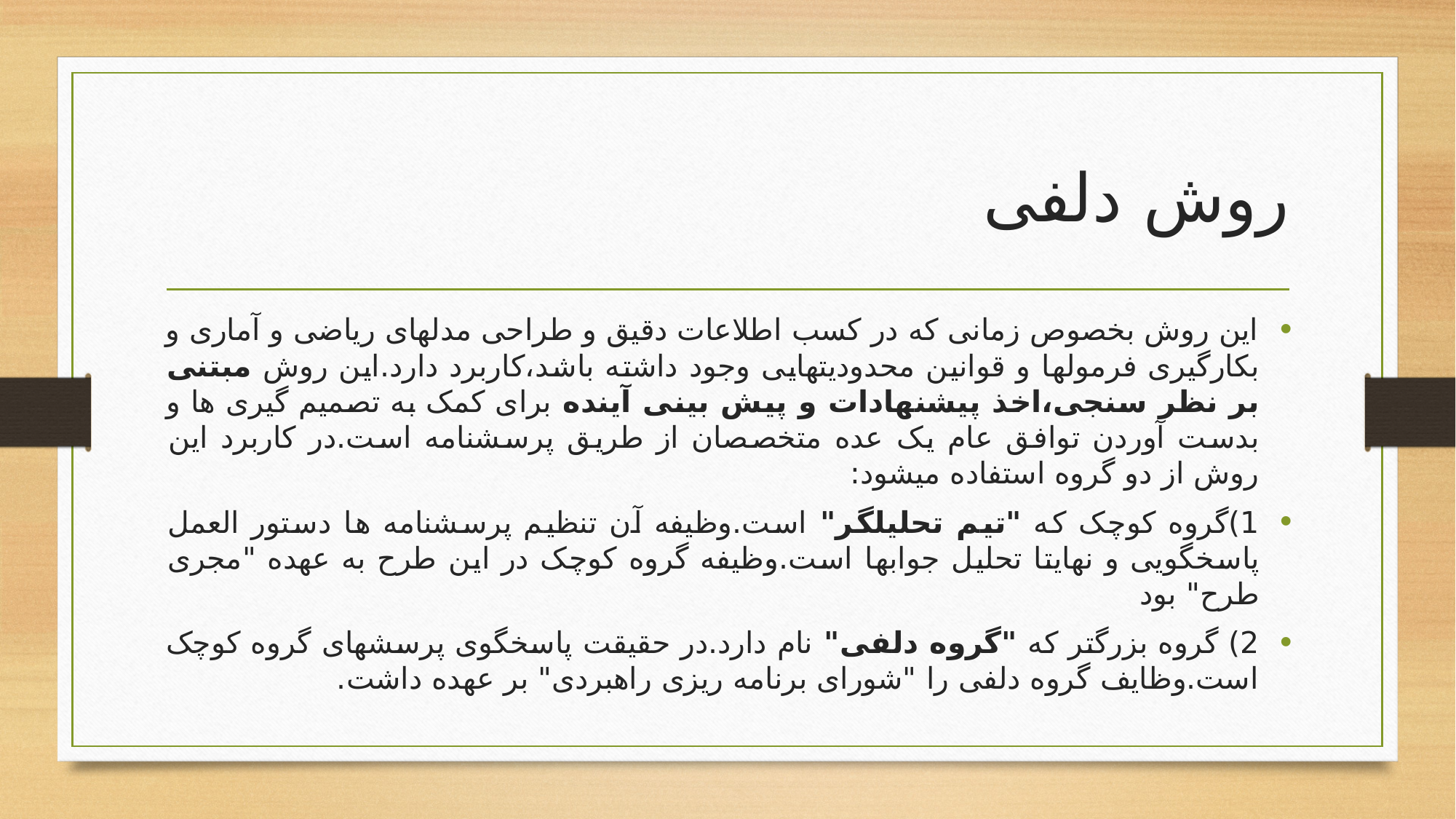

# روش دلفی
این روش بخصوص زمانی که در کسب اطلاعات دقیق و طراحی مدلهای ریاضی و آماری و بکارگیری فرمولها و قوانین محدودیتهایی وجود داشته باشد،کاربرد دارد.این روش مبتنی بر نظر سنجی،اخذ پیشنهادات و پیش بینی آینده برای کمک به تصمیم گیری ها و بدست آوردن توافق عام یک عده متخصصان از طریق پرسشنامه است.در کاربرد این روش از دو گروه استفاده میشود:
1)گروه کوچک که "تیم تحلیلگر" است.وظیفه آن تنظیم پرسشنامه ها دستور العمل پاسخگویی و نهایتا تحلیل جوابها است.وظیفه گروه کوچک در این طرح به عهده "مجری طرح" بود
2) گروه بزرگتر که "گروه دلفی" نام دارد.در حقیقت پاسخگوی پرسشهای گروه کوچک است.وظایف گروه دلفی را "شورای برنامه ریزی راهبردی" بر عهده داشت.